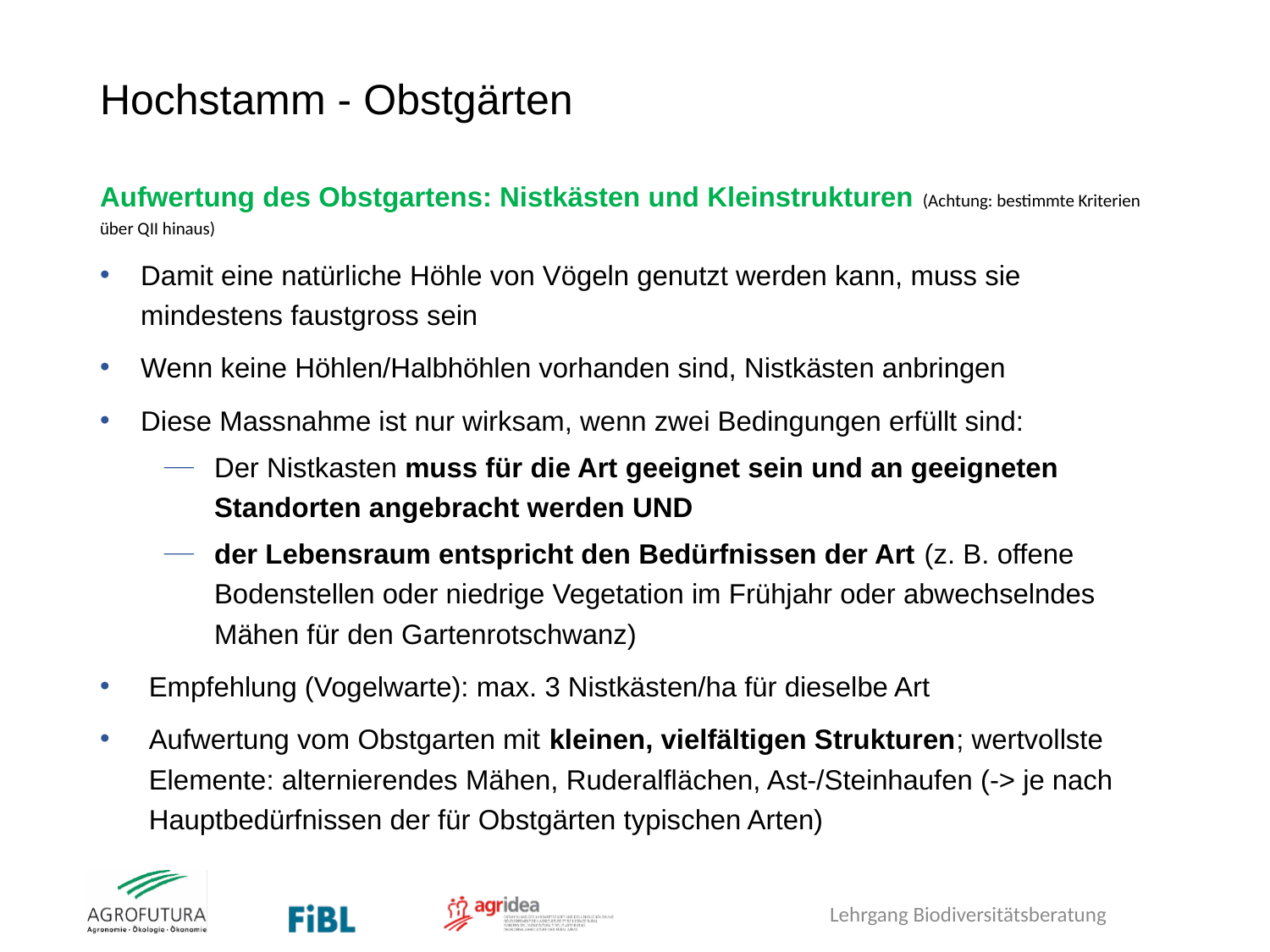

# Hochstamm - Obstgärten
Aufwertung des Obstgartens: Nistkästen und Kleinstrukturen (Achtung: bestimmte Kriterien über QII hinaus)
Damit eine natürliche Höhle von Vögeln genutzt werden kann, muss sie mindestens faustgross sein
Wenn keine Höhlen/Halbhöhlen vorhanden sind, Nistkästen anbringen
Diese Massnahme ist nur wirksam, wenn zwei Bedingungen erfüllt sind:
Der Nistkasten muss für die Art geeignet sein und an geeigneten Standorten angebracht werden UND
der Lebensraum entspricht den Bedürfnissen der Art (z. B. offene Bodenstellen oder niedrige Vegetation im Frühjahr oder abwechselndes Mähen für den Gartenrotschwanz)
Empfehlung (Vogelwarte): max. 3 Nistkästen/ha für dieselbe Art
Aufwertung vom Obstgarten mit kleinen, vielfältigen Strukturen; wertvollste Elemente: alternierendes Mähen, Ruderalflächen, Ast-/Steinhaufen (-> je nach Hauptbedürfnissen der für Obstgärten typischen Arten)

Lehrgang Biodiversitätsberatung